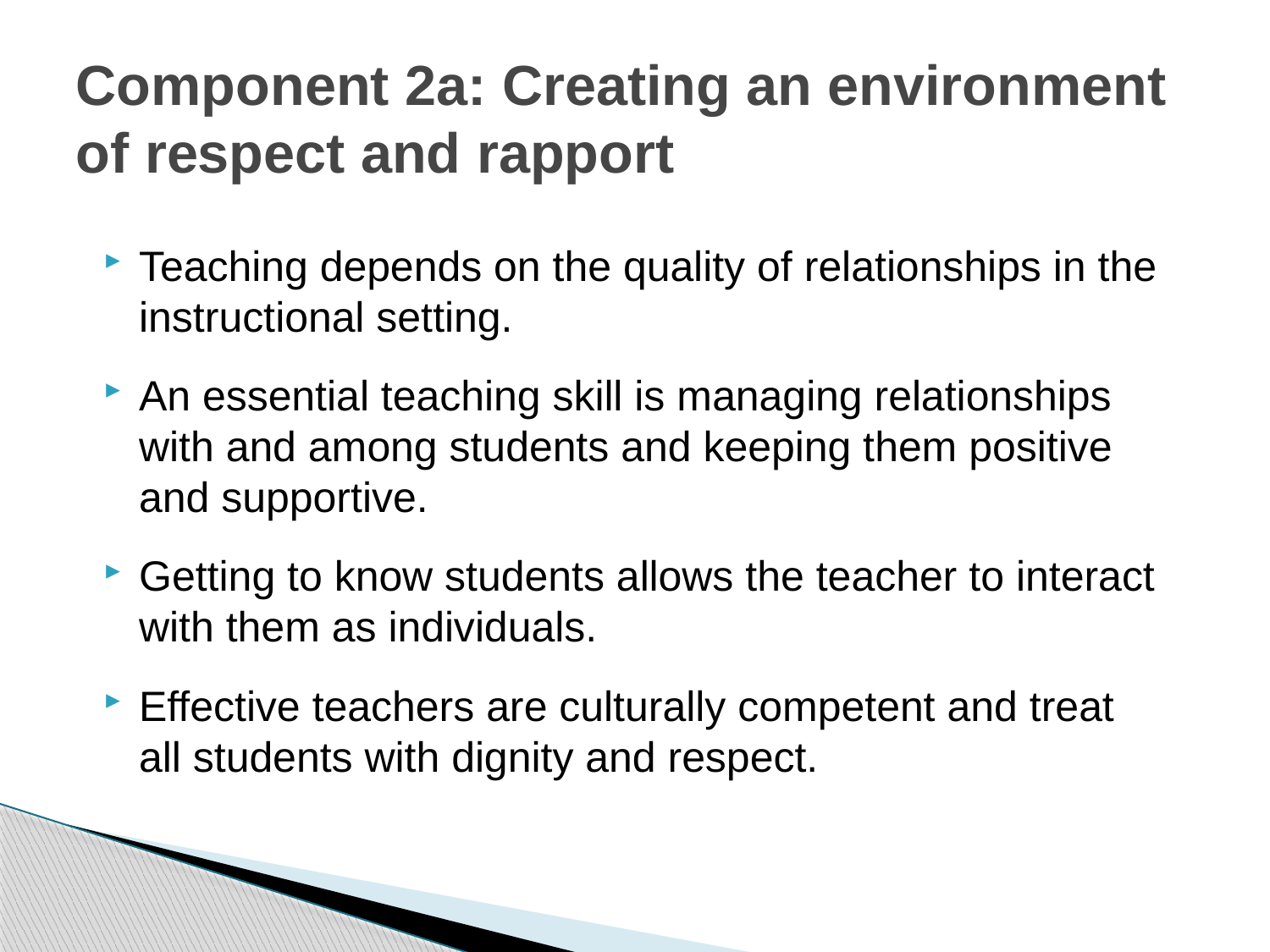

Component 2a: Creating an environment of respect and rapport
Teaching depends on the quality of relationships in the instructional setting.
An essential teaching skill is managing relationships with and among students and keeping them positive and supportive.
Getting to know students allows the teacher to interact with them as individuals.
Effective teachers are culturally competent and treat all students with dignity and respect.